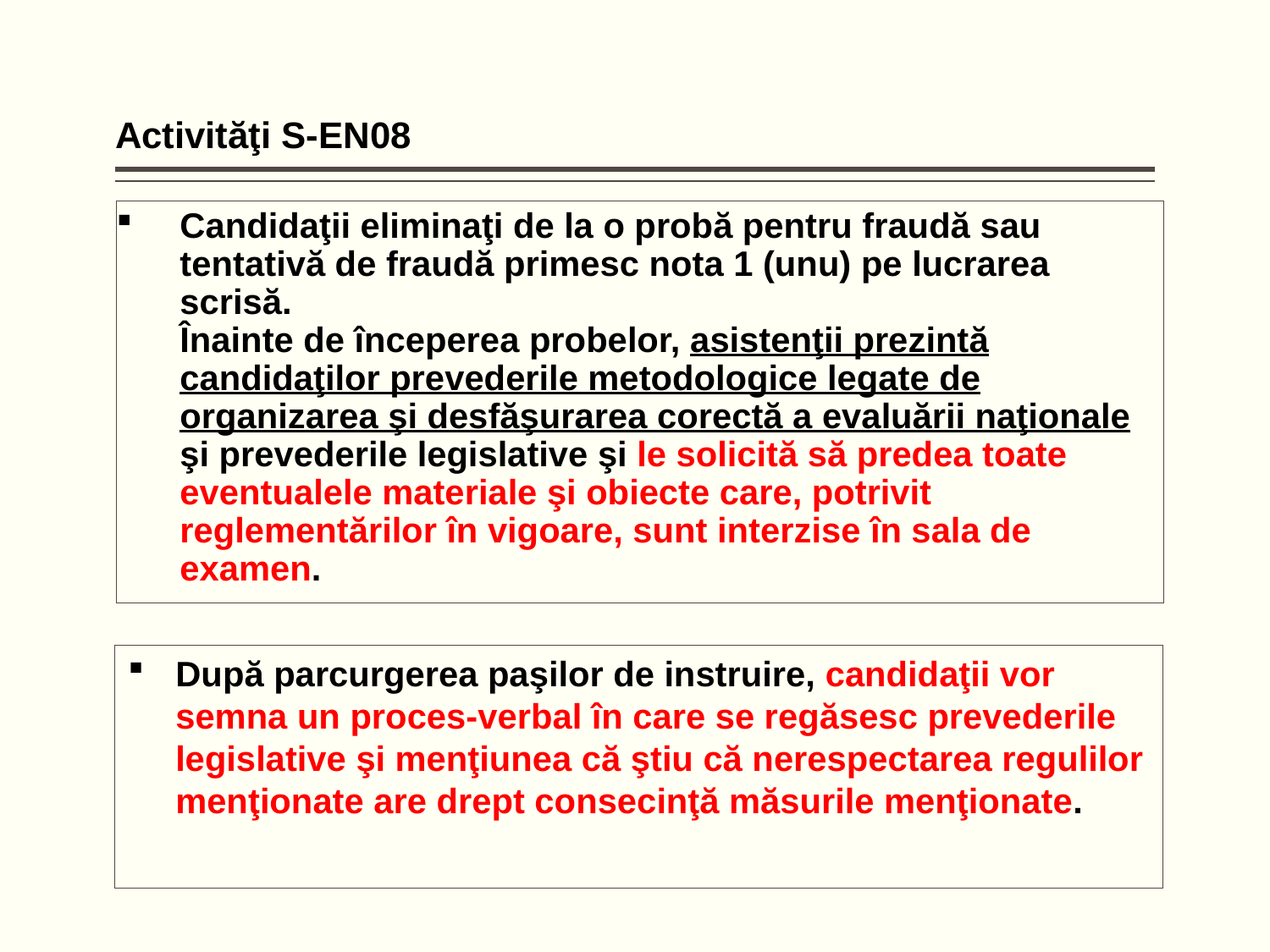

Activităţi S-EN08
# Candidaţii eliminaţi de la o probă pentru fraudă sau tentativă de fraudă primesc nota 1 (unu) pe lucrarea scrisă. Înainte de începerea probelor, asistenţii prezintă candidaţilor prevederile metodologice legate de organizarea şi desfăşurarea corectă a evaluării naţionale şi prevederile legislative şi le solicită să predea toate eventualele materiale şi obiecte care, potrivit reglementărilor în vigoare, sunt interzise în sala de examen.
După parcurgerea paşilor de instruire, candidaţii vor semna un proces-verbal în care se regăsesc prevederile legislative şi menţiunea că ştiu că nerespectarea regulilor menţionate are drept consecinţă măsurile menţionate.